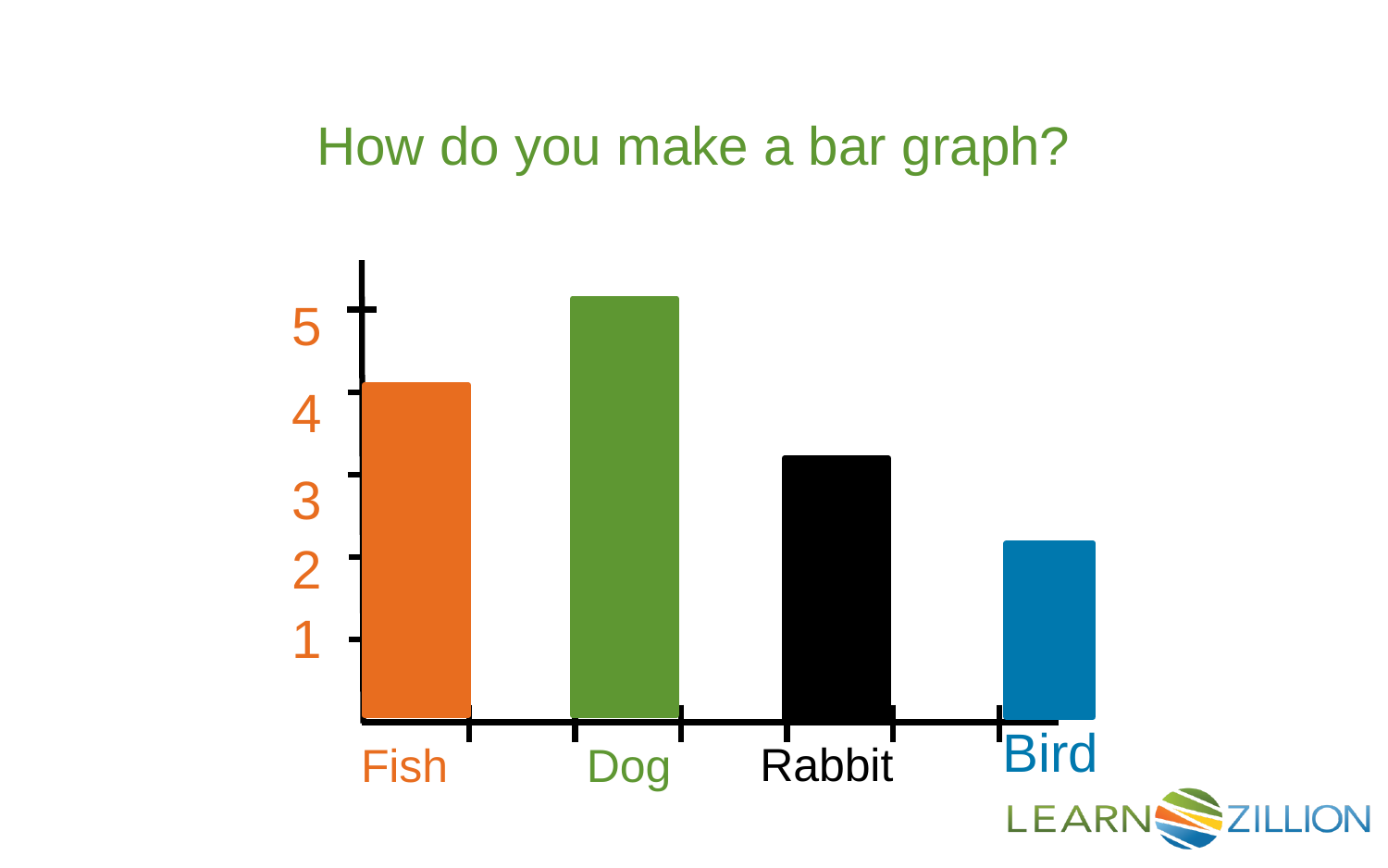

How do you make a bar graph?
5

4

3

2

1
Bird
Rabbit
Fish
Dog